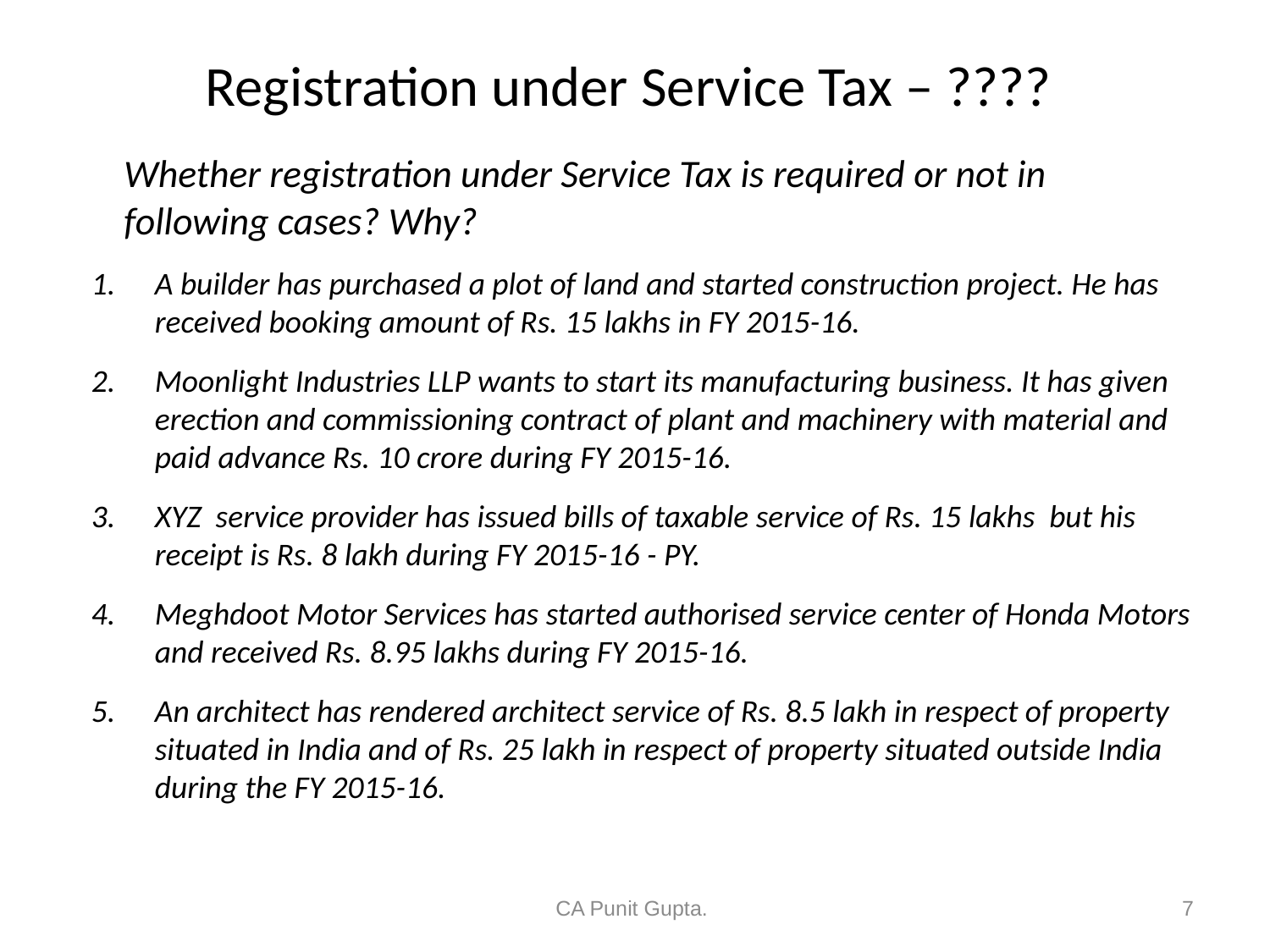

# Registration under Service Tax – ????
	Whether registration under Service Tax is required or not in following cases? Why?
A builder has purchased a plot of land and started construction project. He has received booking amount of Rs. 15 lakhs in FY 2015-16.
Moonlight Industries LLP wants to start its manufacturing business. It has given erection and commissioning contract of plant and machinery with material and paid advance Rs. 10 crore during FY 2015-16.
XYZ  service provider has issued bills of taxable service of Rs. 15 lakhs  but his receipt is Rs. 8 lakh during FY 2015-16 - PY.
Meghdoot Motor Services has started authorised service center of Honda Motors and received Rs. 8.95 lakhs during FY 2015-16.
An architect has rendered architect service of Rs. 8.5 lakh in respect of property situated in India and of Rs. 25 lakh in respect of property situated outside India during the FY 2015-16.

CA Punit Gupta.
7